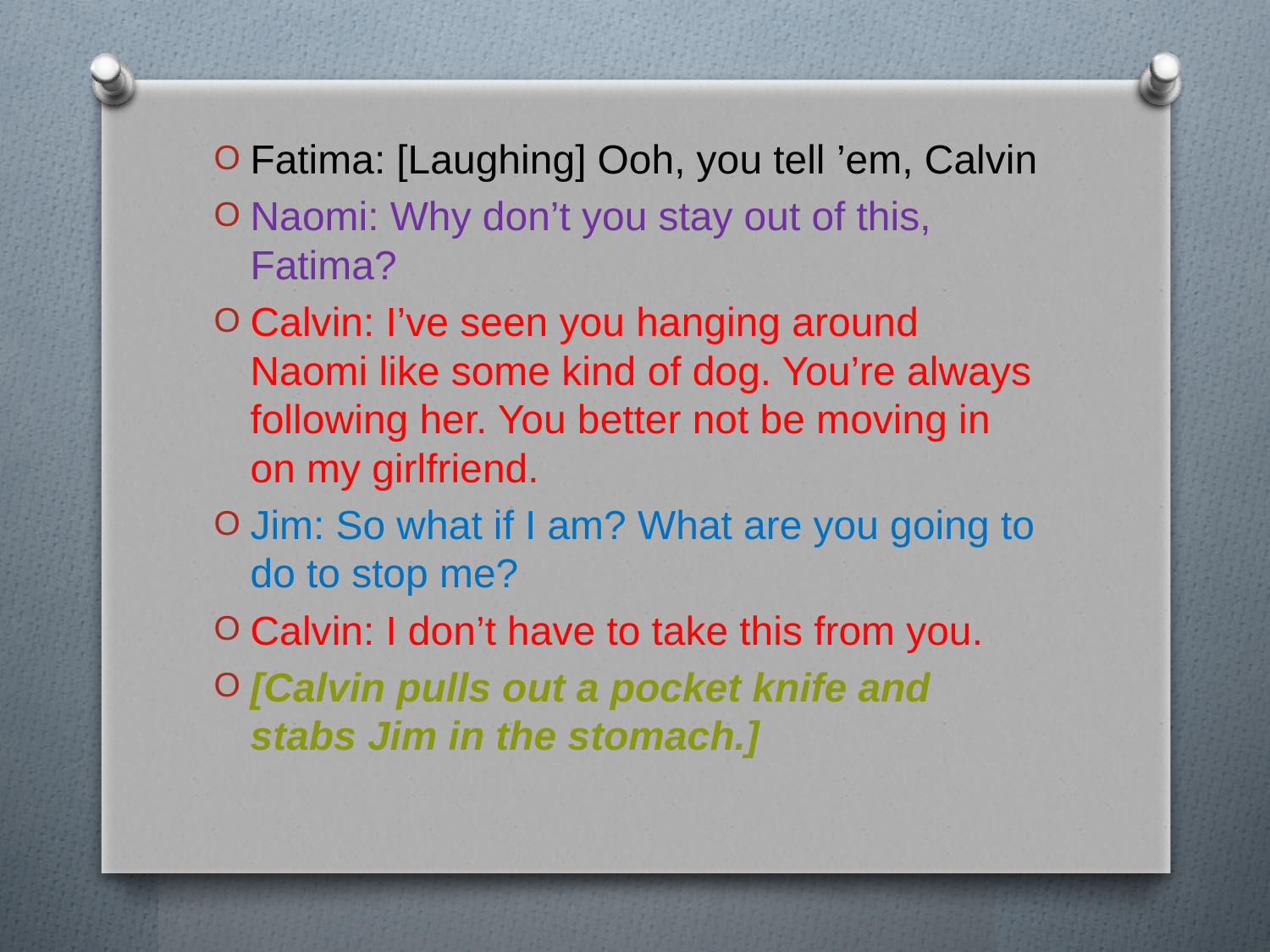

Fatima: [Laughing] Ooh, you tell ’em, Calvin
Naomi: Why don’t you stay out of this, Fatima?
Calvin: I’ve seen you hanging around Naomi like some kind of dog. You’re always following her. You better not be moving in on my girlfriend.
Jim: So what if I am? What are you going to do to stop me?
Calvin: I don’t have to take this from you.
[Calvin pulls out a pocket knife and stabs Jim in the stomach.]